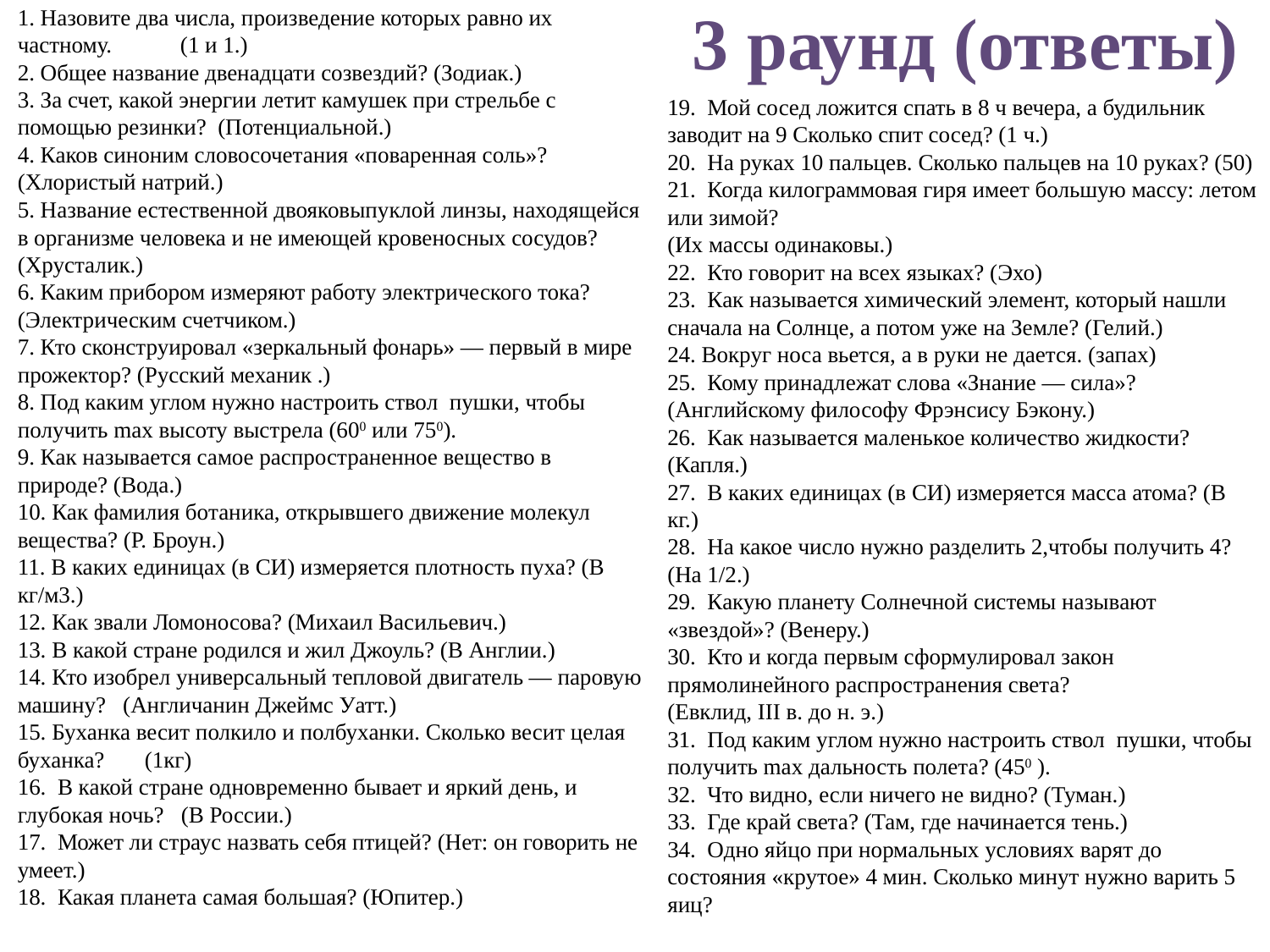

# 3 раунд (ответы)
1. Назовите два числа, произведение которых равно их частному.            (1 и 1.)
2. Общее название двенадцати созвездий? (Зодиак.)
3. За счет, какой энергии летит камушек при стрельбе с помощью резинки?  (Потенциальной.)
4. Каков синоним словосочетания «поваренная соль»? (Хлористый натрий.)
5. Название естественной двояковыпуклой линзы, находящейся в организме человека и не имеющей кровеносных сосудов? (Хрусталик.)
6. Каким прибором измеряют работу электрического тока? (Электрическим счетчиком.)
7. Кто сконструировал «зеркальный фонарь» — первый в мире прожектор? (Русский механик .)
8. Под каким углом нужно настроить ствол  пушки, чтобы получить max высоту выстрела (600 или 750).
9. Как называется самое распространенное вещество в природе? (Вода.)
10. Как фамилия ботаника, открывшего движение молекул вещества? (Р. Броун.)
11. В каких единицах (в СИ) измеряется плотность пуха? (В кг/м3.)
12. Как звали Ломоносова? (Михаил Васильевич.)
13. В какой стране родился и жил Джоуль? (В Англии.)
14. Кто изобрел универсальный тепловой двигатель — паровую машину?   (Англичанин Джеймс Уатт.)
15. Буханка весит полкило и полбуханки. Сколько весит целая буханка?	(1кг)
16.  В какой стране одновременно бывает и яркий день, и глубокая ночь?   (В России.)
17.  Может ли страус назвать себя птицей? (Нет: он говорить не умеет.)
18.  Какая планета самая большая? (Юпитер.)
19.  Мой сосед ложится спать в 8 ч вечера, а будильник заводит на 9 Сколько спит сосед? (1 ч.)
20.  На руках 10 пальцев. Сколько пальцев на 10 руках? (50)
21.  Когда килограммовая гиря имеет большую массу: летом или зимой?
(Их массы одинаковы.)
22.  Кто говорит на всех языках? (Эхо)
23.  Как называется химический элемент, который нашли сначала на Солнце, а потом уже на Земле? (Гелий.)
24. Вокруг носа вьется, а в руки не дается. (запах)
25.  Кому принадлежат слова «Знание — сила»?
(Английскому философу Фрэнсису Бэкону.)
26.  Как называется маленькое количество жидкости? (Капля.)
27.  В каких единицах (в СИ) измеряется масса атома? (В кг.)
28.  На какое число нужно разделить 2,чтобы получить 4? (На 1/2.)
29.  Какую планету Солнечной системы называют «звездой»? (Венеру.)
30.  Кто и когда первым сформулировал закон прямолинейного распространения света?                         (Евклид, III в. до н. э.)
31.  Под каким углом нужно настроить ствол  пушки, чтобы получить max дальность полета? (450 ).
32.  Что видно, если ничего не видно? (Туман.)
33.  Где край света? (Там, где начинается тень.)
34.  Одно яйцо при нормальных условиях варят до состояния «крутое» 4 мин. Сколько минут нужно варить 5 яиц?